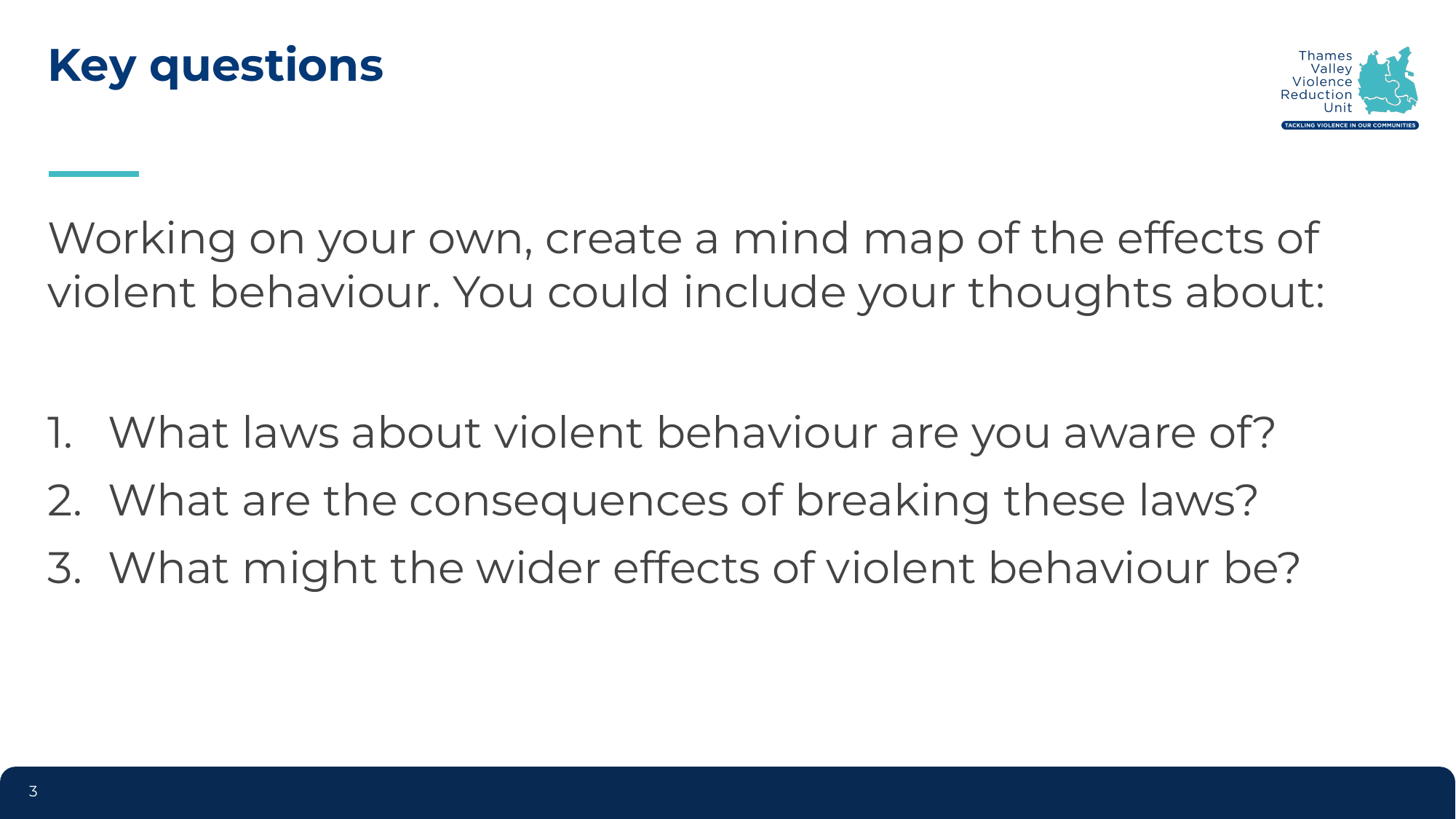

# Key questions
Working on your own, create a mind map of the effects of violent behaviour. You could include your thoughts about:

What laws about violent behaviour are you aware of?
What are the consequences of breaking these laws?
What might the wider effects of violent behaviour be?
3